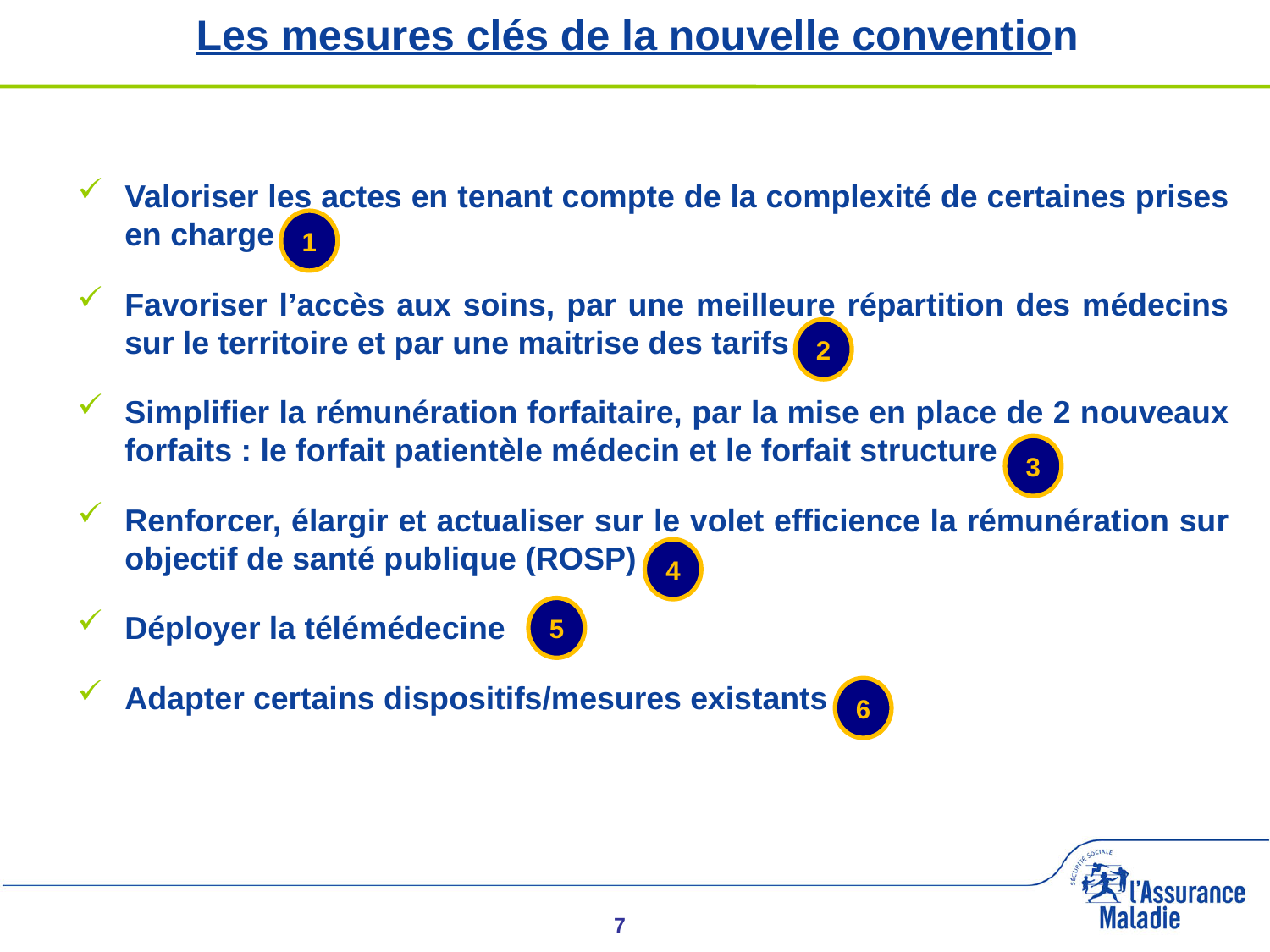

# Les mesures clés de la nouvelle convention

Valoriser les actes en tenant compte de la complexité de certaines prises en charge
Favoriser l’accès aux soins, par une meilleure répartition des médecins sur le territoire et par une maitrise des tarifs
Simplifier la rémunération forfaitaire, par la mise en place de 2 nouveaux forfaits : le forfait patientèle médecin et le forfait structure
Renforcer, élargir et actualiser sur le volet efficience la rémunération sur objectif de santé publique (ROSP)
Déployer la télémédecine
Adapter certains dispositifs/mesures existants

1
2
3
4
5
6
7